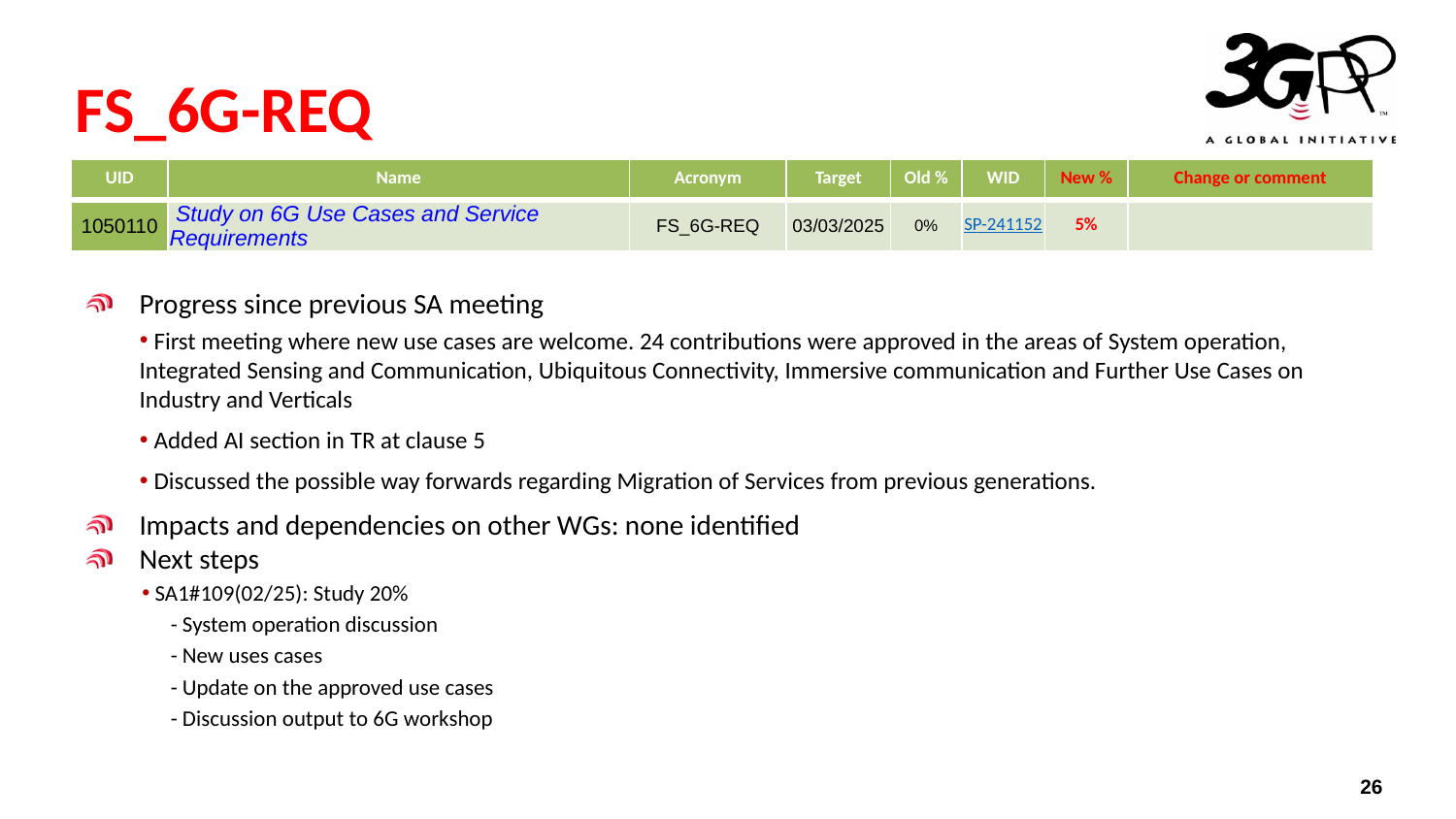

# FS_6G-REQ
| UID | Name | Acronym | Target | Old % | WID | New % | Change or comment |
| --- | --- | --- | --- | --- | --- | --- | --- |
| 1050110 | Study on 6G Use Cases and Service Requirements | FS\_6G-REQ | 03/03/2025 | 0% | SP-241152 | 5% |  |
Progress since previous SA meeting
 First meeting where new use cases are welcome. 24 contributions were approved in the areas of System operation, Integrated Sensing and Communication, Ubiquitous Connectivity, Immersive communication and Further Use Cases on Industry and Verticals
 Added AI section in TR at clause 5
 Discussed the possible way forwards regarding Migration of Services from previous generations.
Impacts and dependencies on other WGs: none identified
Next steps
 SA1#109(02/25): Study 20%
- System operation discussion
- New uses cases
- Update on the approved use cases
- Discussion output to 6G workshop